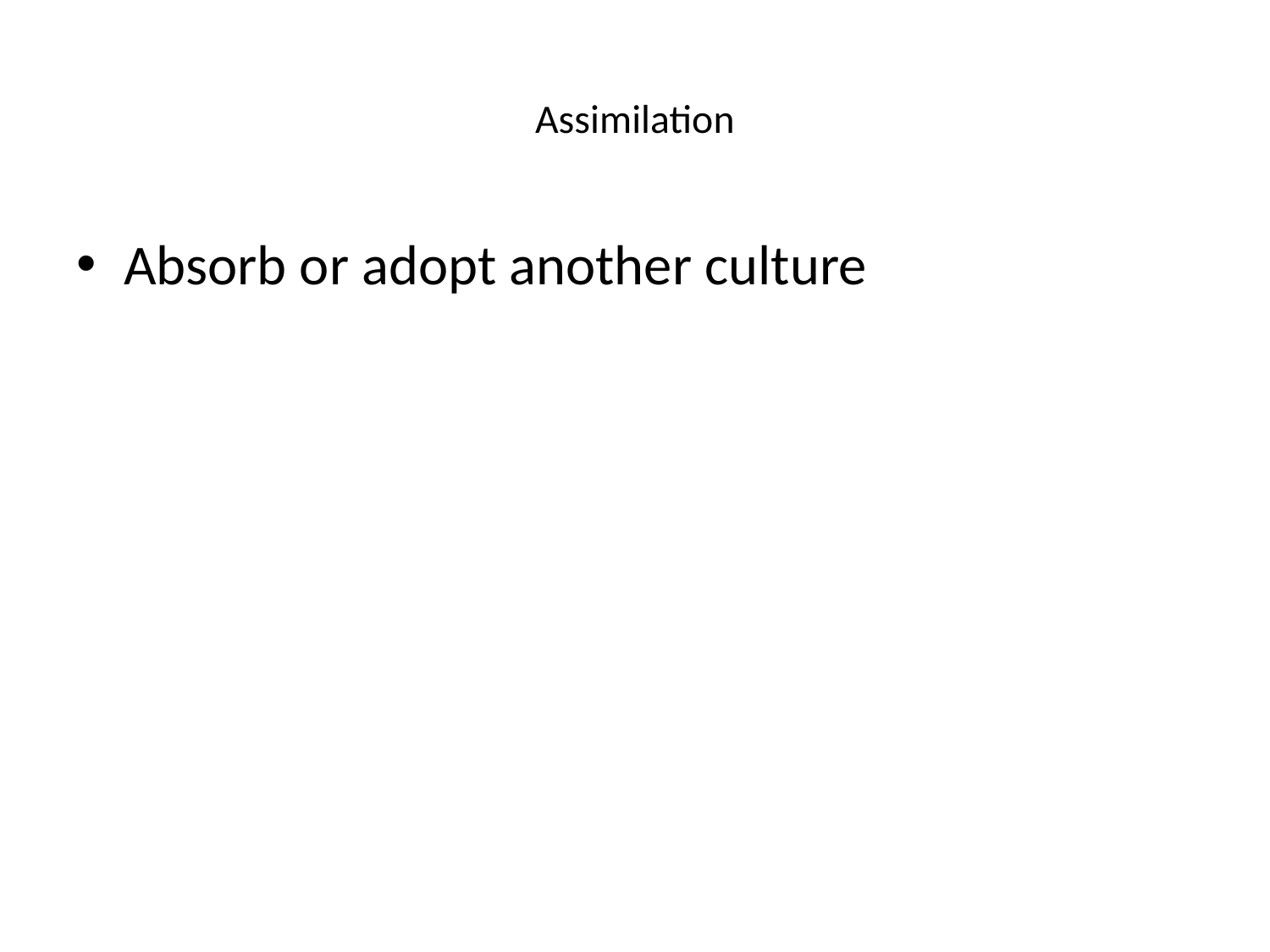

# Assimilation
Absorb or adopt another culture